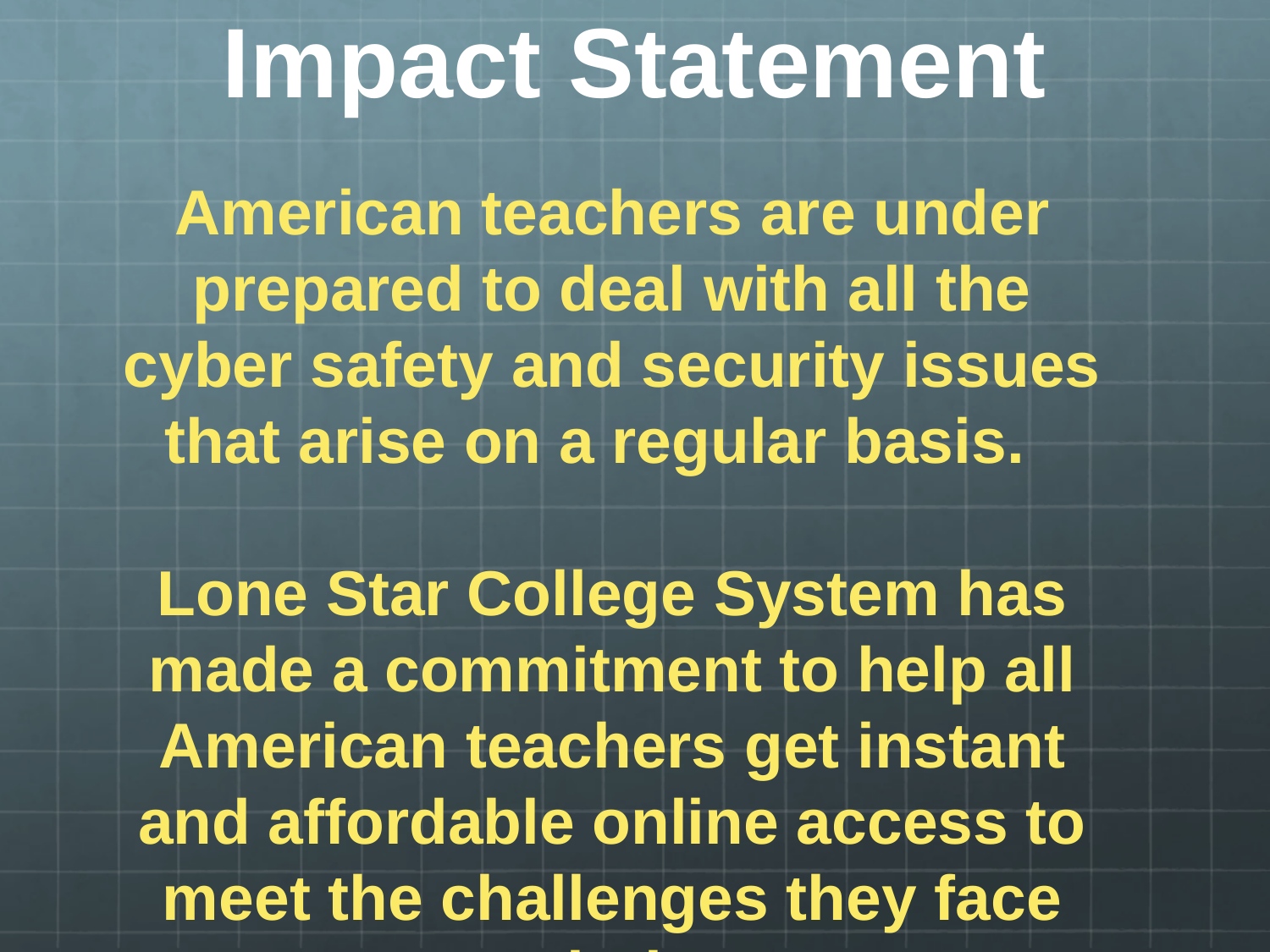

# Impact Statement
American teachers are under prepared to deal with all the cyber safety and security issues that arise on a regular basis.

Lone Star College System has made a commitment to help all American teachers get instant and affordable online access to meet the challenges they face each day.